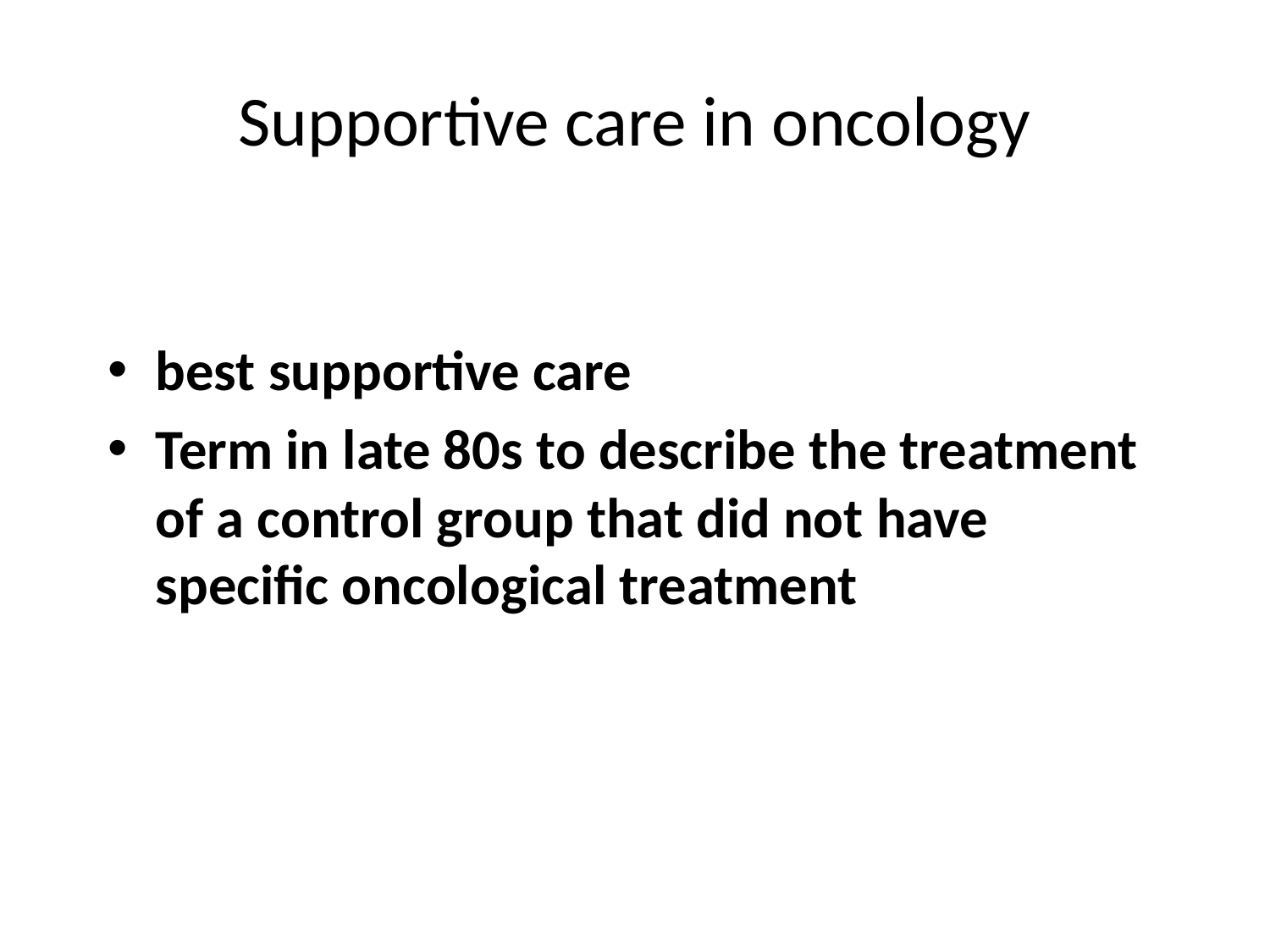

# Supportive care in oncology
best supportive care
Term in late 80s to describe the treatment of a control group that did not have specific oncological treatment